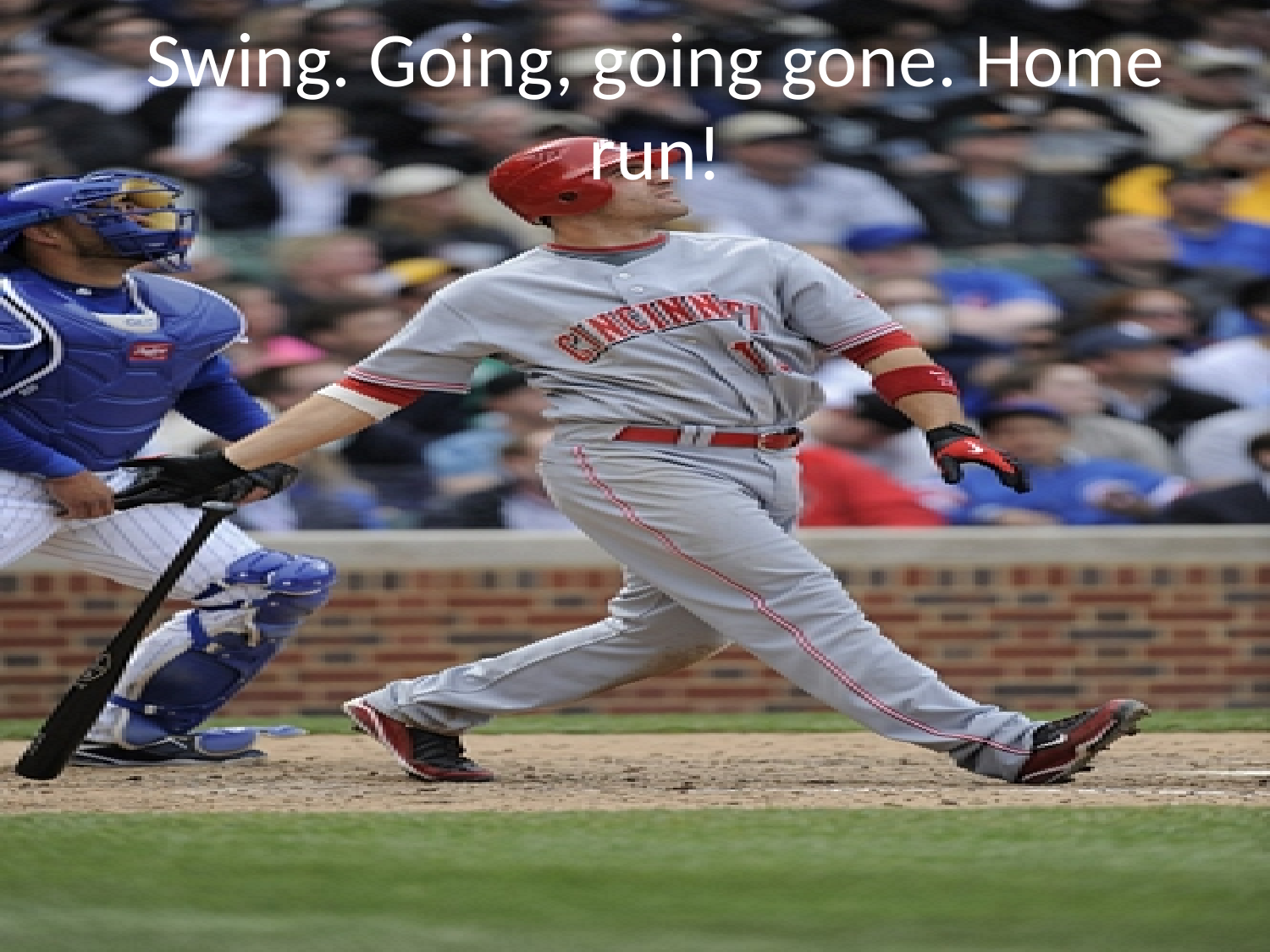

# Swing. Going, going gone. Home run!